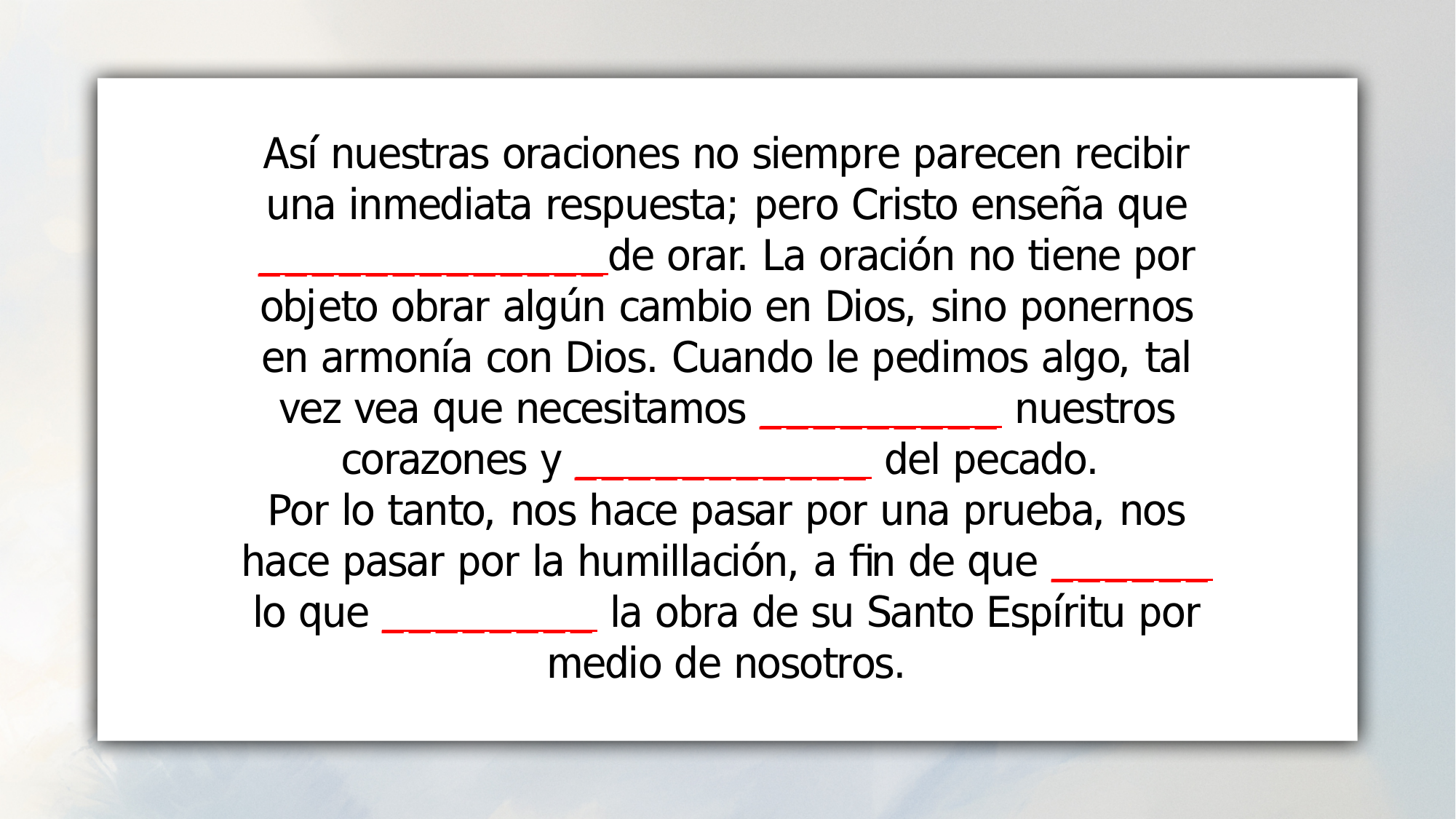

Así nuestras oraciones no siempre parecen recibir una inmediata respuesta; pero Cristo enseña que _____________de orar. La oración no tiene por objeto obrar algún cambio en Dios, sino ponernos en armonía con Dios. Cuando le pedimos algo, tal vez vea que necesitamos _________ nuestros corazones y ___________ del pecado.
Por lo tanto, nos hace pasar por una prueba, nos hace pasar por la humillación, a fin de que ______ lo que ________ la obra de su Santo Espíritu por medio de nosotros.